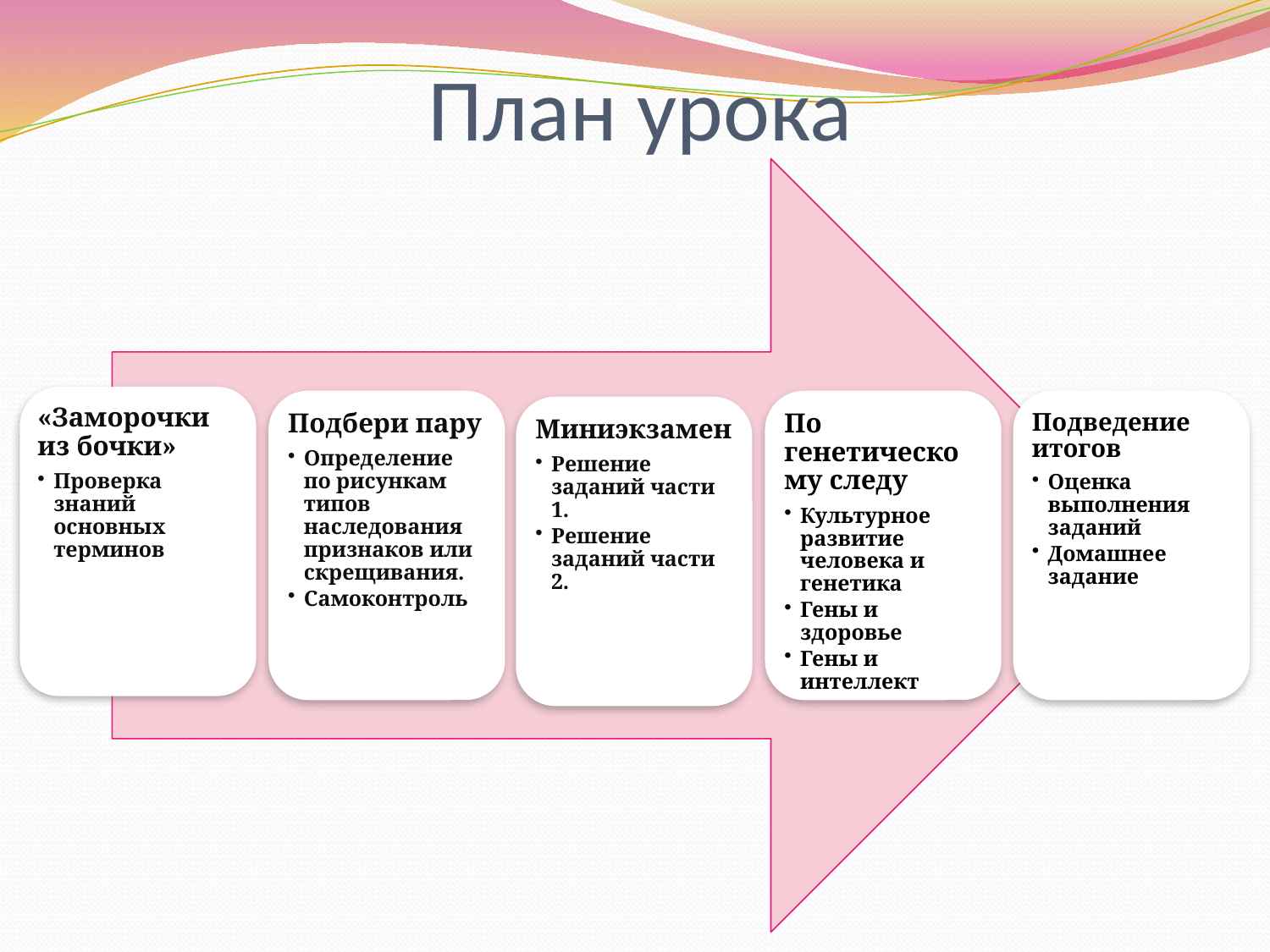

# План урока
«Заморочки из бочки»
Проверка знаний основных терминов
Подбери пару
Определение по рисункам типов наследования признаков или скрещивания.
Самоконтроль
Миниэкзамен
Решение заданий части 1.
Решение заданий части 2.
По генетическому следу
Культурное развитие человека и генетика
Гены и здоровье
Гены и интеллект
Подведение итогов
Оценка выполнения заданий
Домашнее задание